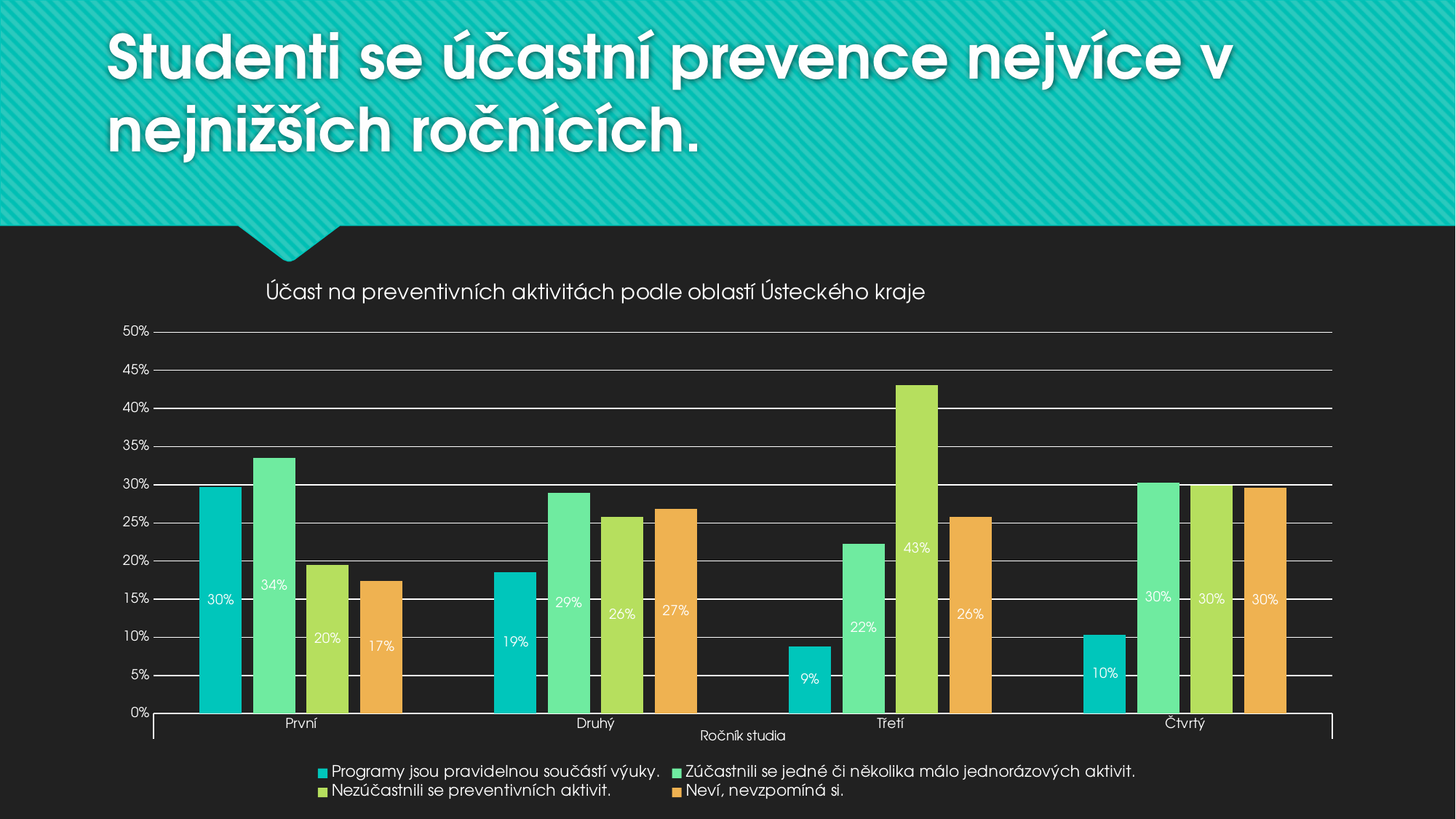

# Studenti se účastní prevence nejvíce v nejnižších ročnících.

### Chart: Účast na preventivních aktivitách podle oblastí Ústeckého kraje

| Category | Programy jsou pravidelnou součástí výuky. | Zúčastnili se jedné či několika málo jednorázových aktivit. | Nezúčastnili se preventivních aktivit. | Neví, nevzpomíná si. |
|---|---|---|---|---|
| První | 0.297 | 0.335 | 0.195 | 0.174 |
| Druhý | 0.185 | 0.289 | 0.258 | 0.268 |
| Třetí | 0.088 | 0.223 | 0.431 | 0.258 |
| Čtvrtý | 0.103 | 0.303 | 0.299 | 0.296 |